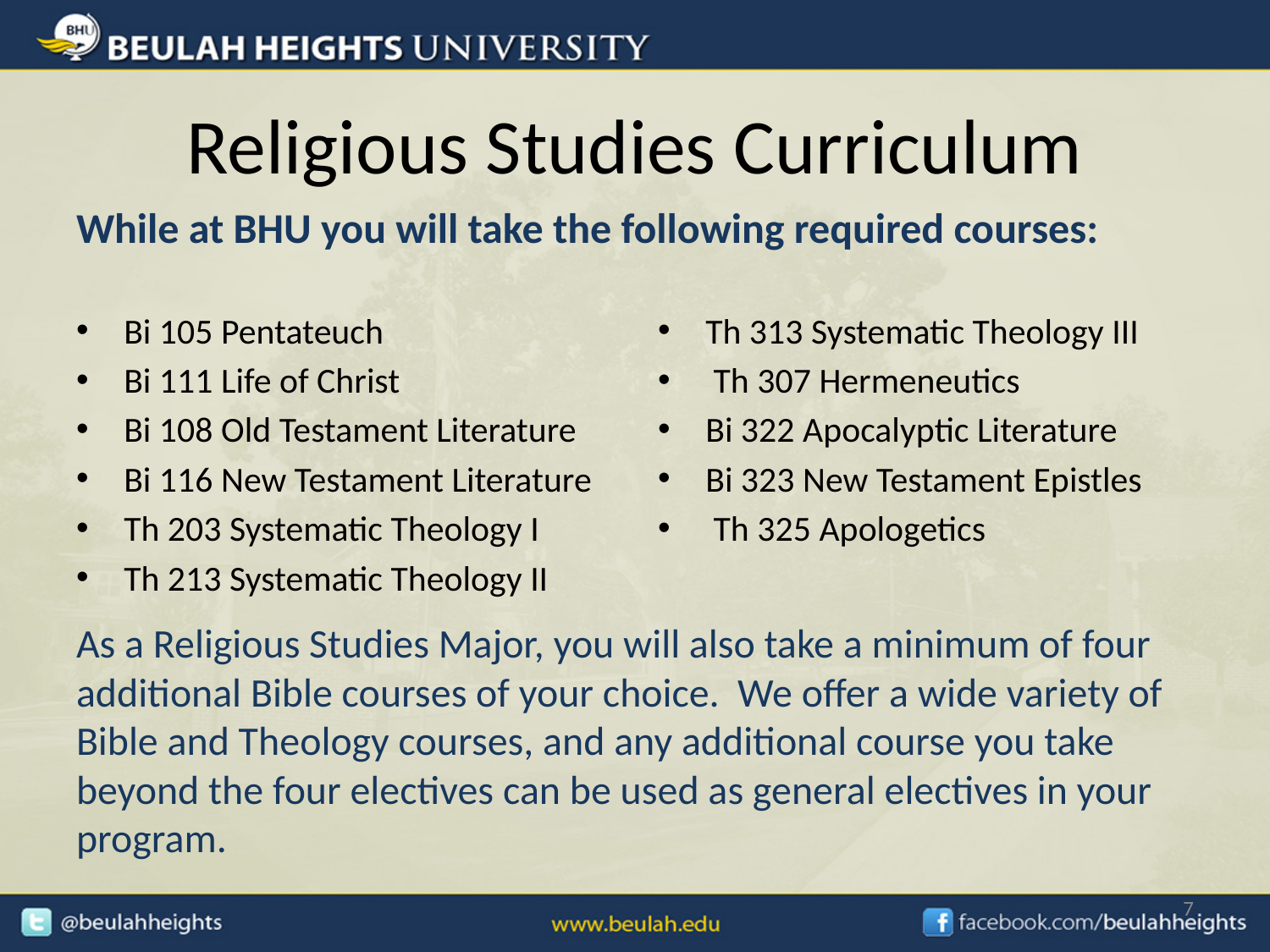

# Religious Studies Curriculum
While at BHU you will take the following required courses:
Bi 105 Pentateuch
Bi 111 Life of Christ
Bi 108 Old Testament Literature
Bi 116 New Testament Literature
Th 203 Systematic Theology I
Th 213 Systematic Theology II

Th 313 Systematic Theology III
 Th 307 Hermeneutics
Bi 322 Apocalyptic Literature
Bi 323 New Testament Epistles
 Th 325 Apologetics
As a Religious Studies Major, you will also take a minimum of four additional Bible courses of your choice.  We offer a wide variety of Bible and Theology courses, and any additional course you take beyond the four electives can be used as general electives in your program.
7